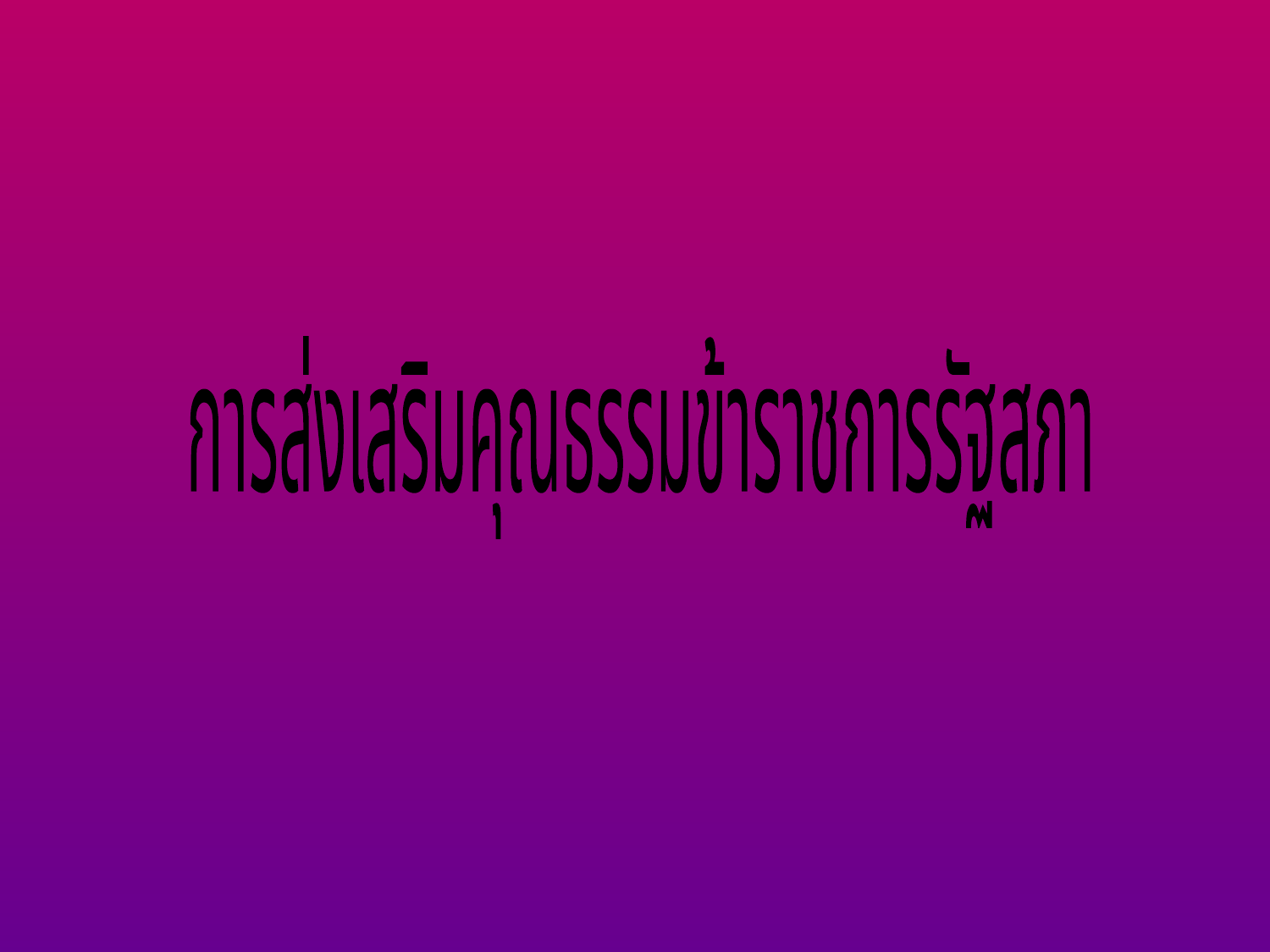

การส่งเสริมคุณธรรมข้าราชการรัฐสภา